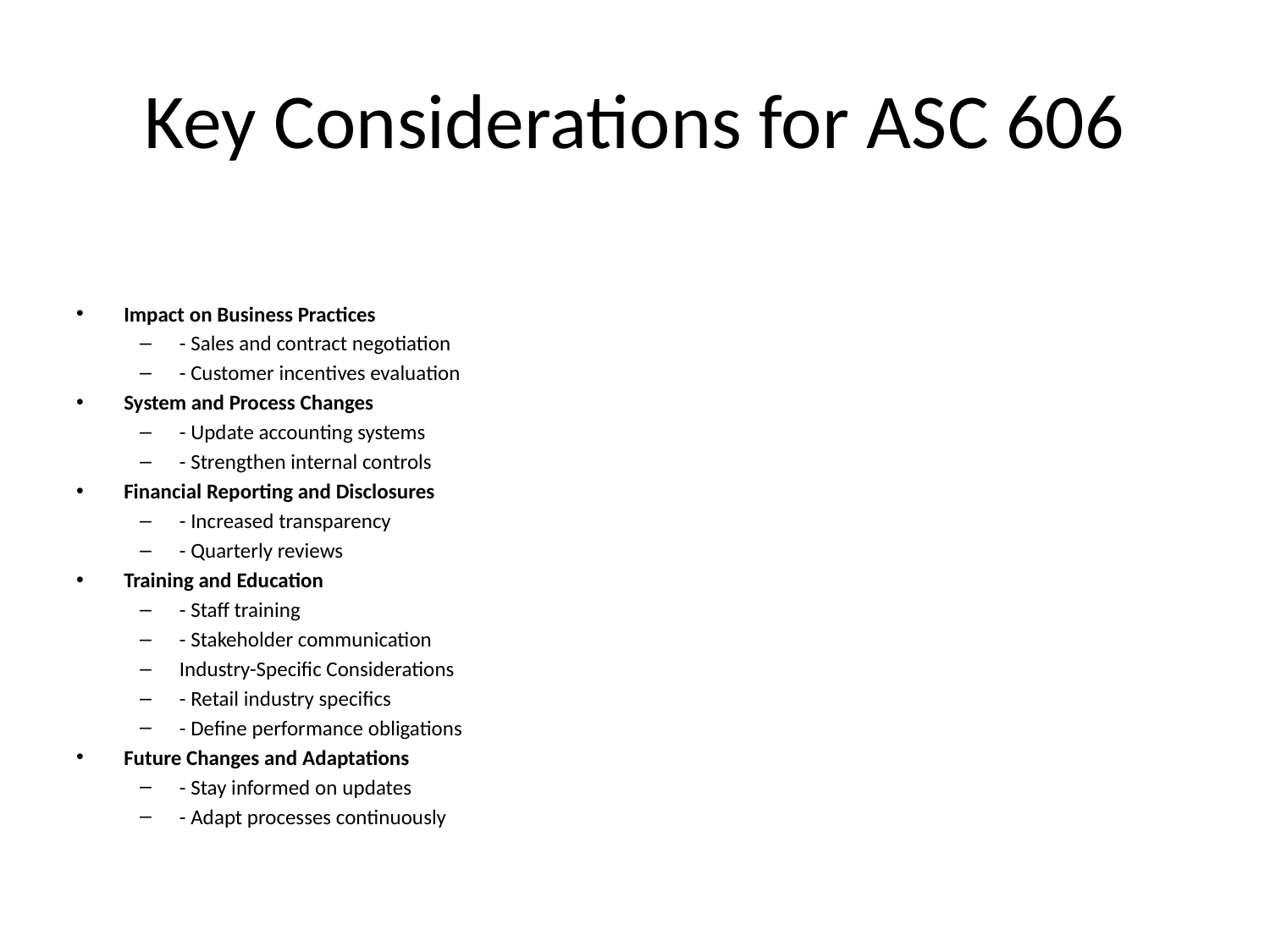

# Key Considerations for ASC 606

Impact on Business Practices
- Sales and contract negotiation
- Customer incentives evaluation
System and Process Changes
- Update accounting systems
- Strengthen internal controls
Financial Reporting and Disclosures
- Increased transparency
- Quarterly reviews
Training and Education
- Staff training
- Stakeholder communication
Industry-Specific Considerations
- Retail industry specifics
- Define performance obligations
Future Changes and Adaptations
- Stay informed on updates
- Adapt processes continuously